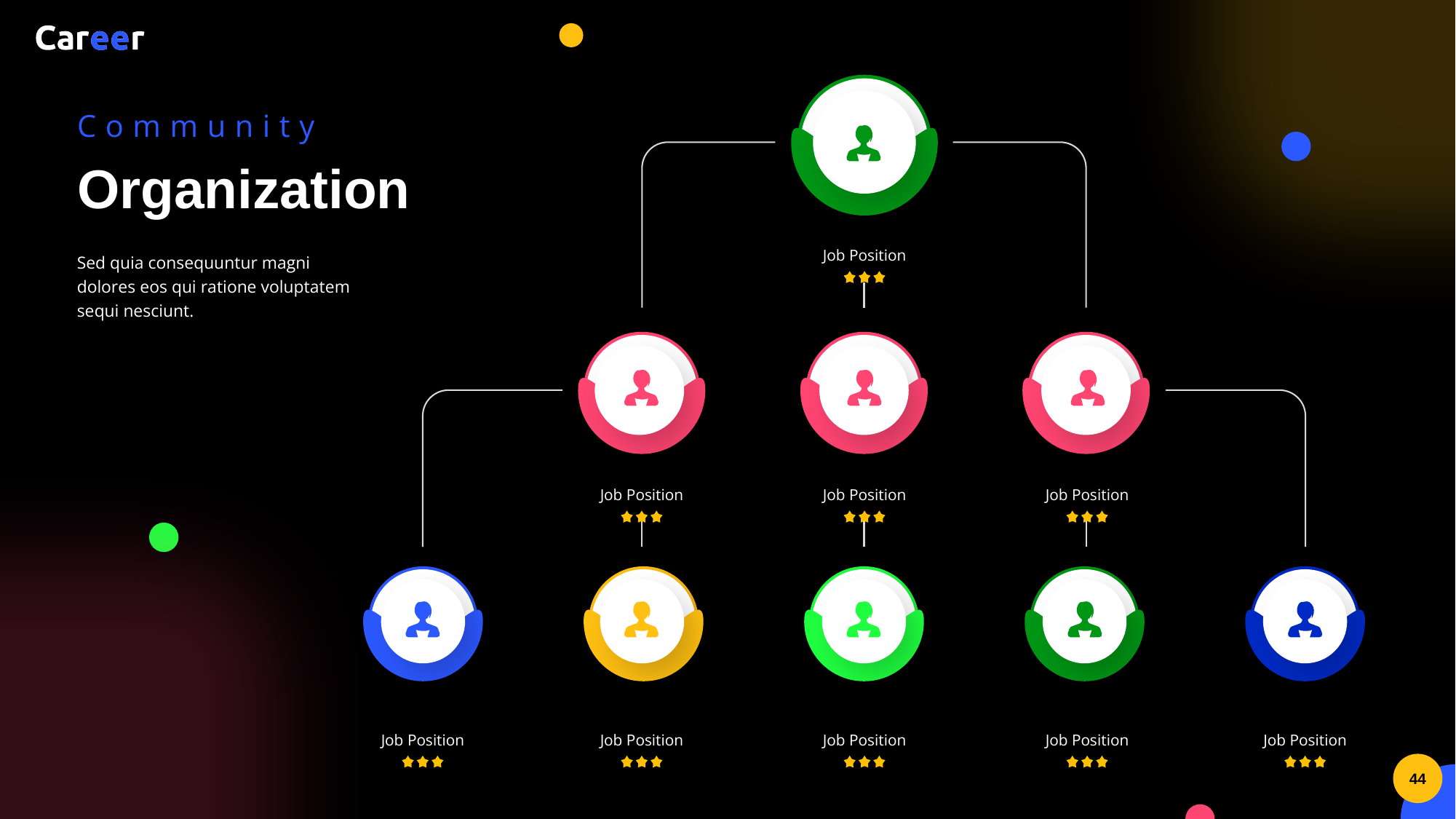

Community

Organization
Nick Name
Job Position

Sed quia consequuntur magni dolores eos qui ratione voluptatem sequi nesciunt.

Nick Name
Job Position

Nick Name
Job Position

Nick Name
Job Position

Nick Name
Job Position

Nick Name
Job Position

Nick Name
Job Position

Nick Name
Job Position

Nick Name
Job Position